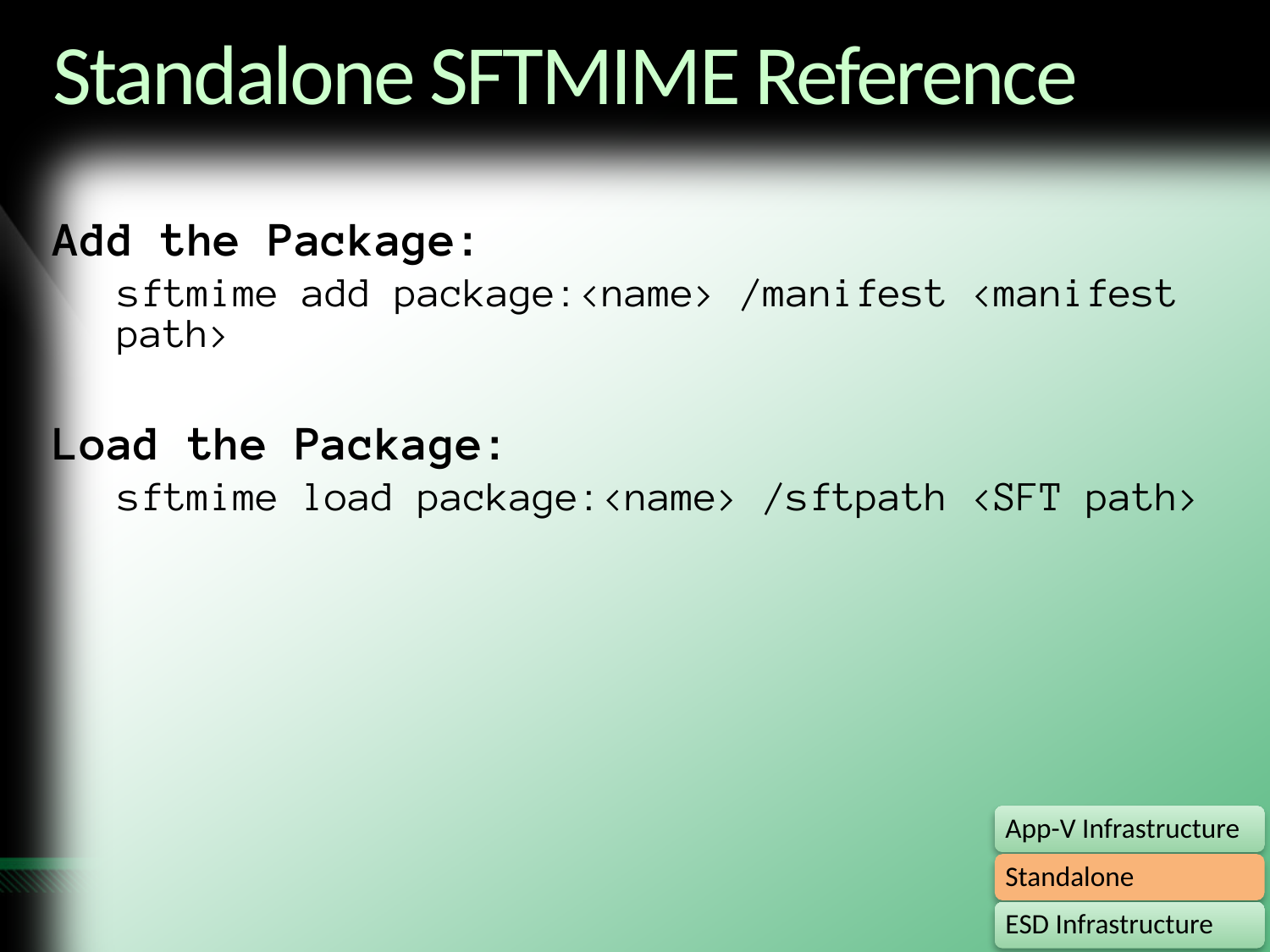

# Standalone SFTMIME Reference
Add the Package:
sftmime add package:<name> /manifest <manifest path>

Load the Package:
sftmime load package:<name> /sftpath <SFT path>
App-V Infrastructure
Standalone
ESD Infrastructure